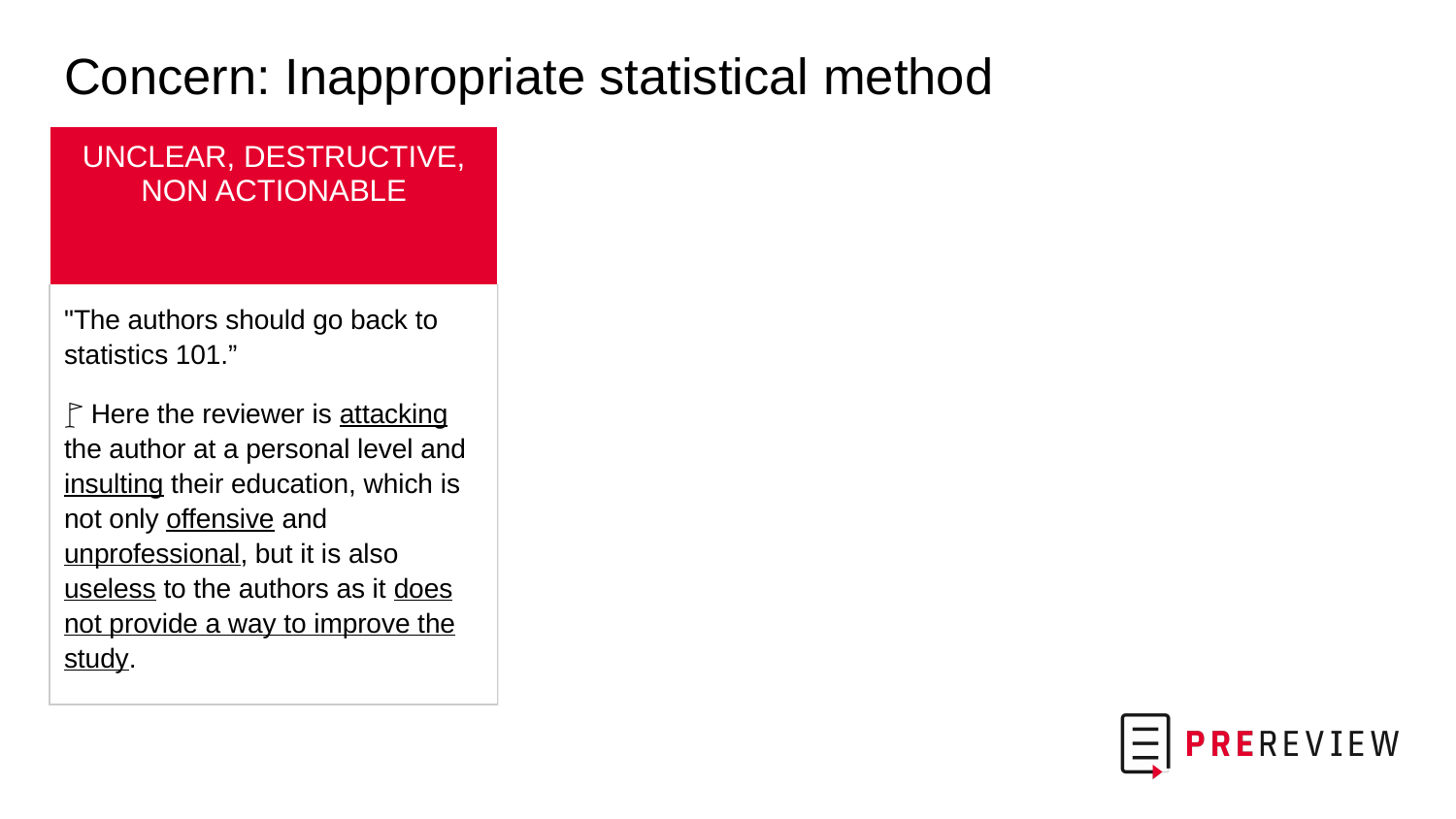

# Concern: Inappropriate statistical method
| UNCLEAR, DESTRUCTIVE, NON ACTIONABLE | CLEAR, CONSTRUCTIVE, ACTIONABLE Interpretation > Reason > Recommendation > Depersonalization |
| --- | --- |
| "The authors should go back to statistics 101.” 🚩 Here the reviewer is attacking the author at a personal level and insulting their education, which is not only offensive and unprofessional, but it is also useless to the authors as it does not provide a way to improve the study. | “Statistical [test X] is typically used for data that is distributed normally. The data presented in this manuscript appear to be highly skewed to the left. This type of distribution requires a non-parametric version of [test X], which makes no assumption on the parameters of the distribution of data. I suggest the use of [test Y]. If the choice of [test X] is motivated by a particular strategy or other non-obvious analytical constraints, I recommend to explicitly mention that in the Methods section justifying the choice accordingly." |